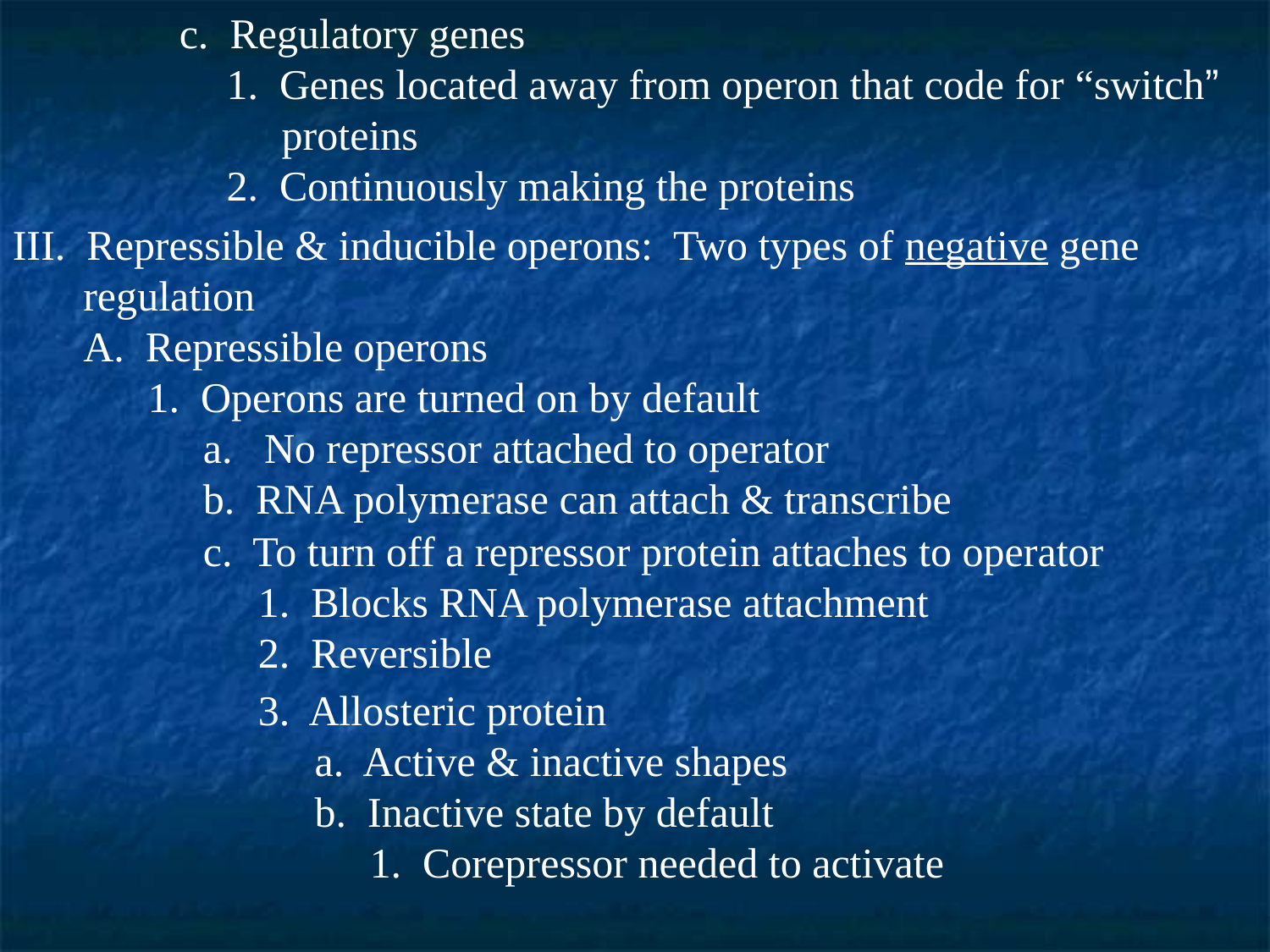

c.  Regulatory genes
		1.  Genes located away from operon that code for “switch” 			proteins
		2.  Continuously making the proteins
III.  Repressible & inducible operons:  Two types of negative gene 		regulation
	A.  Repressible operons
		1.  Operons are turned on by default
			a.   No repressor attached to operator
			b.  RNA polymerase can attach & transcribe
	c.  To turn off a repressor protein attaches to operator
		1.  Blocks RNA polymerase attachment
		2.  Reversible
	3.  Allosteric protein
		a.  Active & inactive shapes
		b.  Inactive state by default
			1.  Corepressor needed to activate